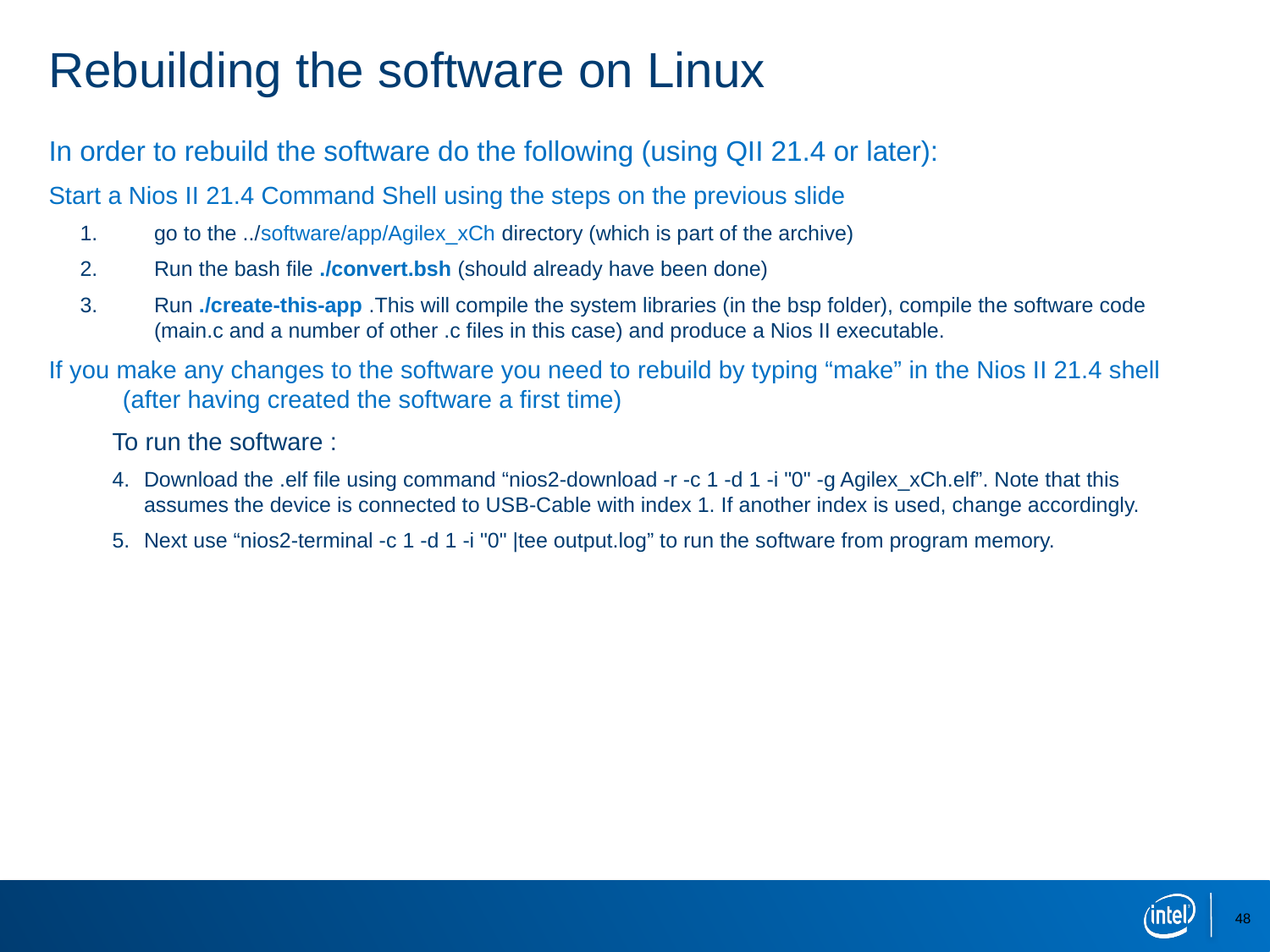

# Rebuilding the software on Linux
In order to rebuild the software do the following (using QII 21.4 or later):
Start a Nios II 21.4 Command Shell using the steps on the previous slide
go to the ../software/app/Agilex_xCh directory (which is part of the archive)
Run the bash file ./convert.bsh (should already have been done)
Run ./create-this-app .This will compile the system libraries (in the bsp folder), compile the software code (main.c and a number of other .c files in this case) and produce a Nios II executable.
If you make any changes to the software you need to rebuild by typing “make” in the Nios II 21.4 shell (after having created the software a first time)
To run the software :
Download the .elf file using command “nios2-download -r -c 1 -d 1 -i "0" -g Agilex_xCh.elf”. Note that this assumes the device is connected to USB-Cable with index 1. If another index is used, change accordingly.
Next use “nios2-terminal -c 1 -d 1 -i "0" |tee output.log” to run the software from program memory.

48